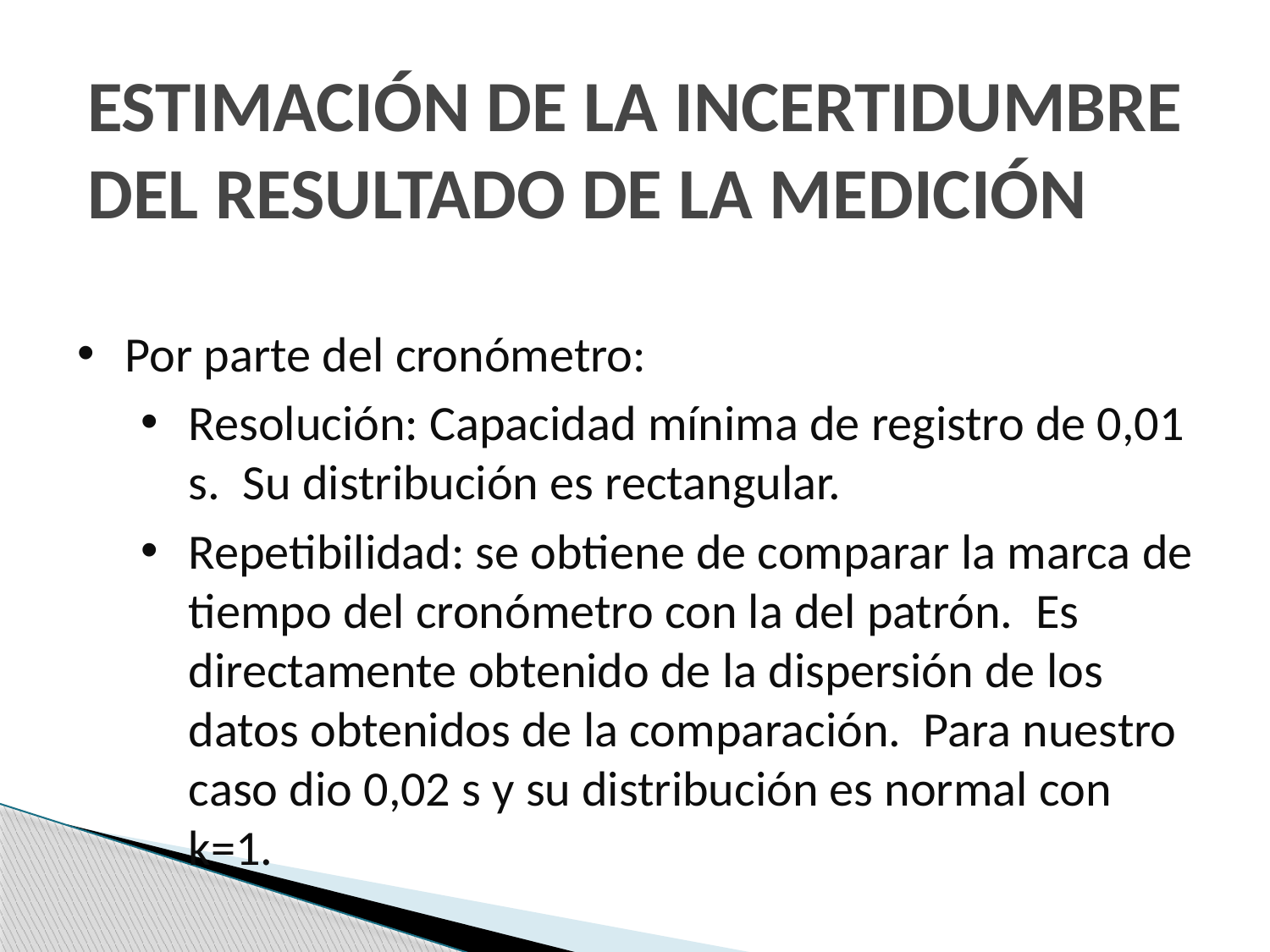

# ESTIMACIÓN DE LA INCERTIDUMBRE DEL RESULTADO DE LA MEDICIÓN
Por parte del cronómetro:
Resolución: Capacidad mínima de registro de 0,01 s.  Su distribución es rectangular.
Repetibilidad: se obtiene de comparar la marca de tiempo del cronómetro con la del patrón.  Es directamente obtenido de la dispersión de los datos obtenidos de la comparación.  Para nuestro caso dio 0,02 s y su distribución es normal con k=1.